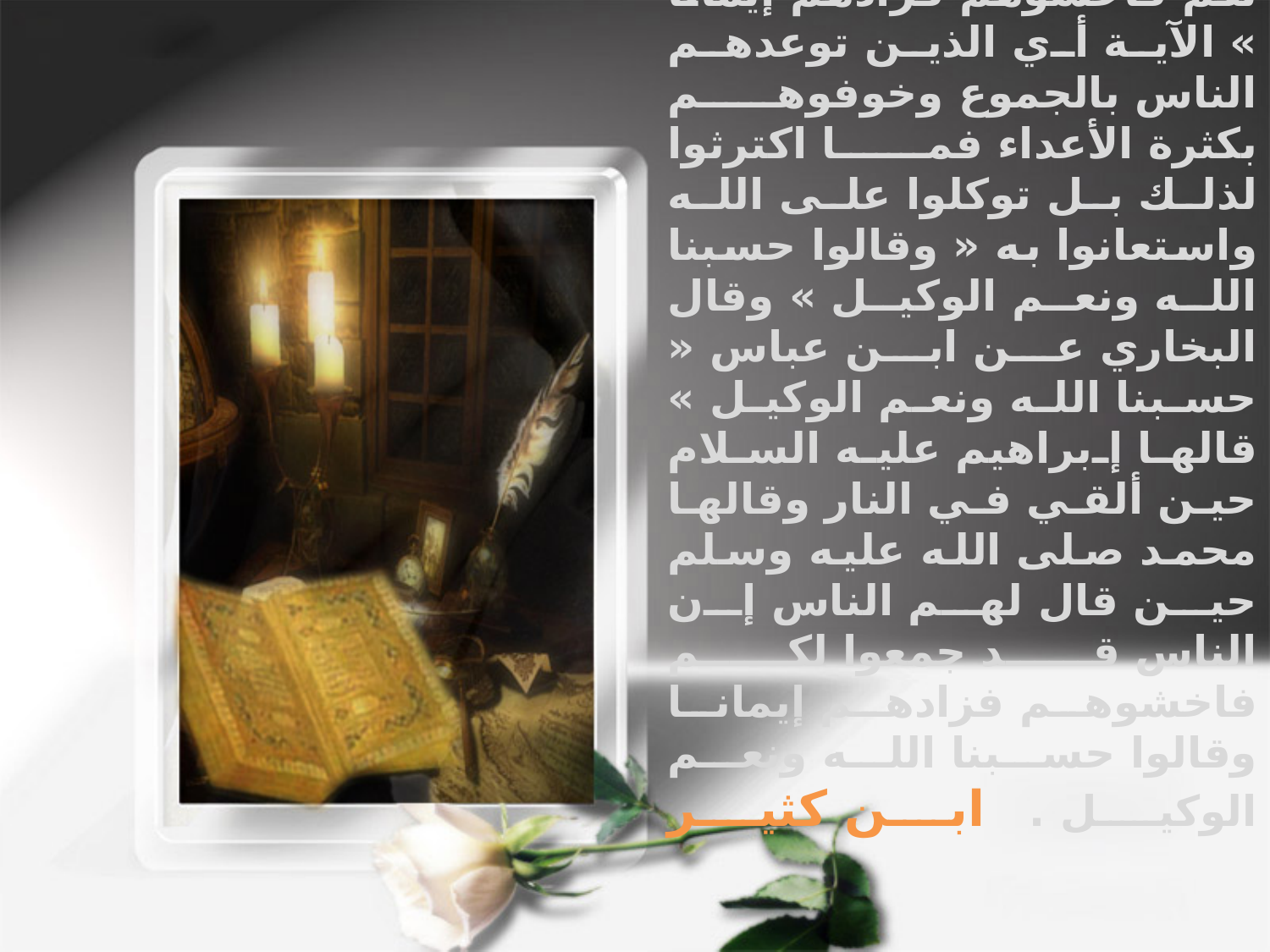

قوله تعالى « الذين قال لهم الناس إن الناس قد جمعوا لكم فاخشوهم فزادهم إيمانا » الآية أي الذين توعدهم الناس بالجموع وخوفوهم بكثرة الأعداء فما اكترثوا لذلك بل توكلوا على الله واستعانوا به « وقالوا حسبنا الله ونعم الوكيل » وقال البخاري عن ابن عباس « حسبنا الله ونعم الوكيل » قالها إبراهيم عليه السلام حين ألقي في النار وقالها محمد صلى الله عليه وسلم حين قال لهم الناس إن الناس قد جمعوا لكم فاخشوهم فزادهم إيمانا وقالوا حسبنا الله ونعم الوكيل .   ابن كثير